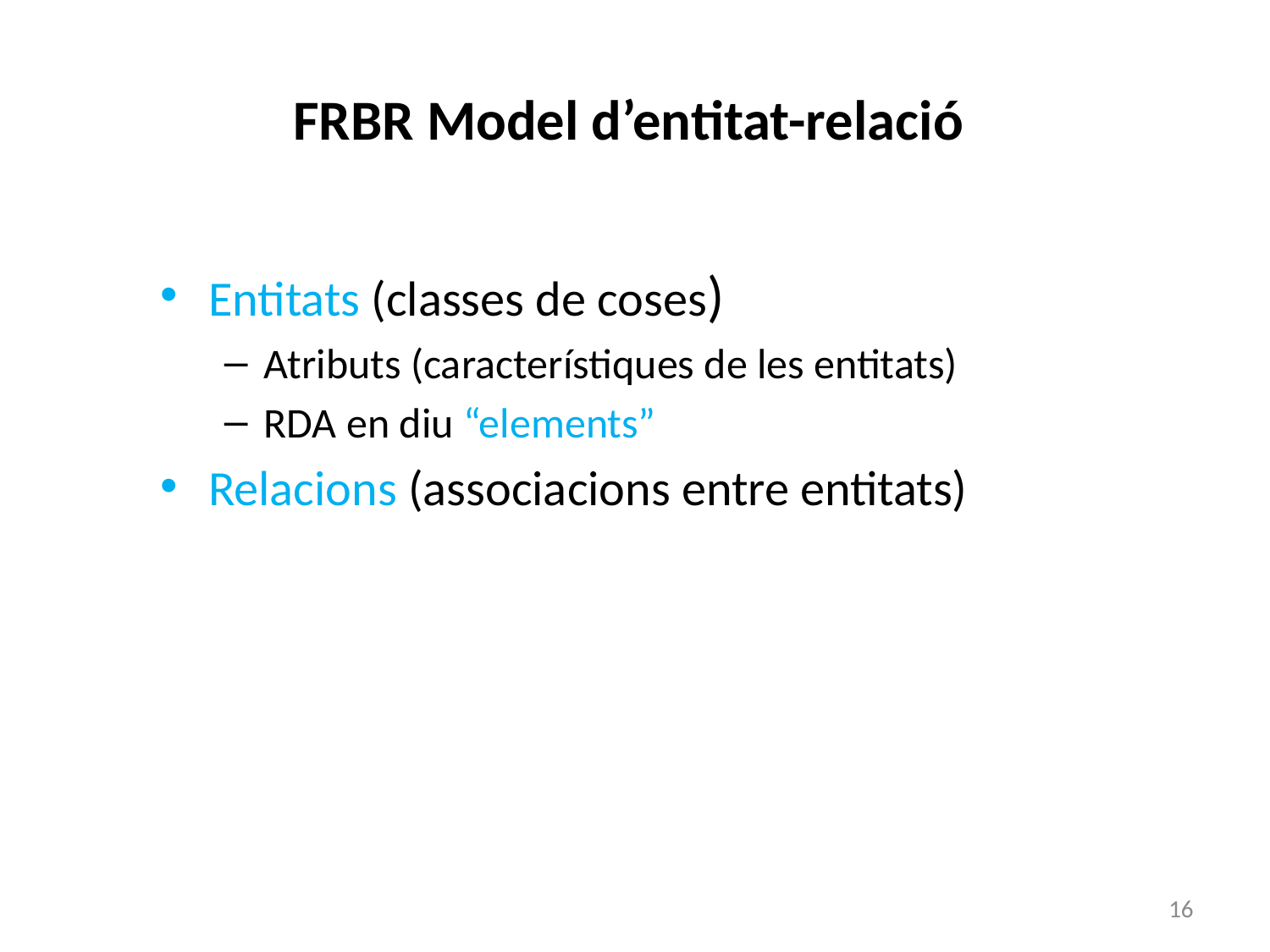

# FRBR Model d’entitat-relació
Entitats (classes de coses)
Atributs (característiques de les entitats)
RDA en diu “elements”
Relacions (associacions entre entitats)
16